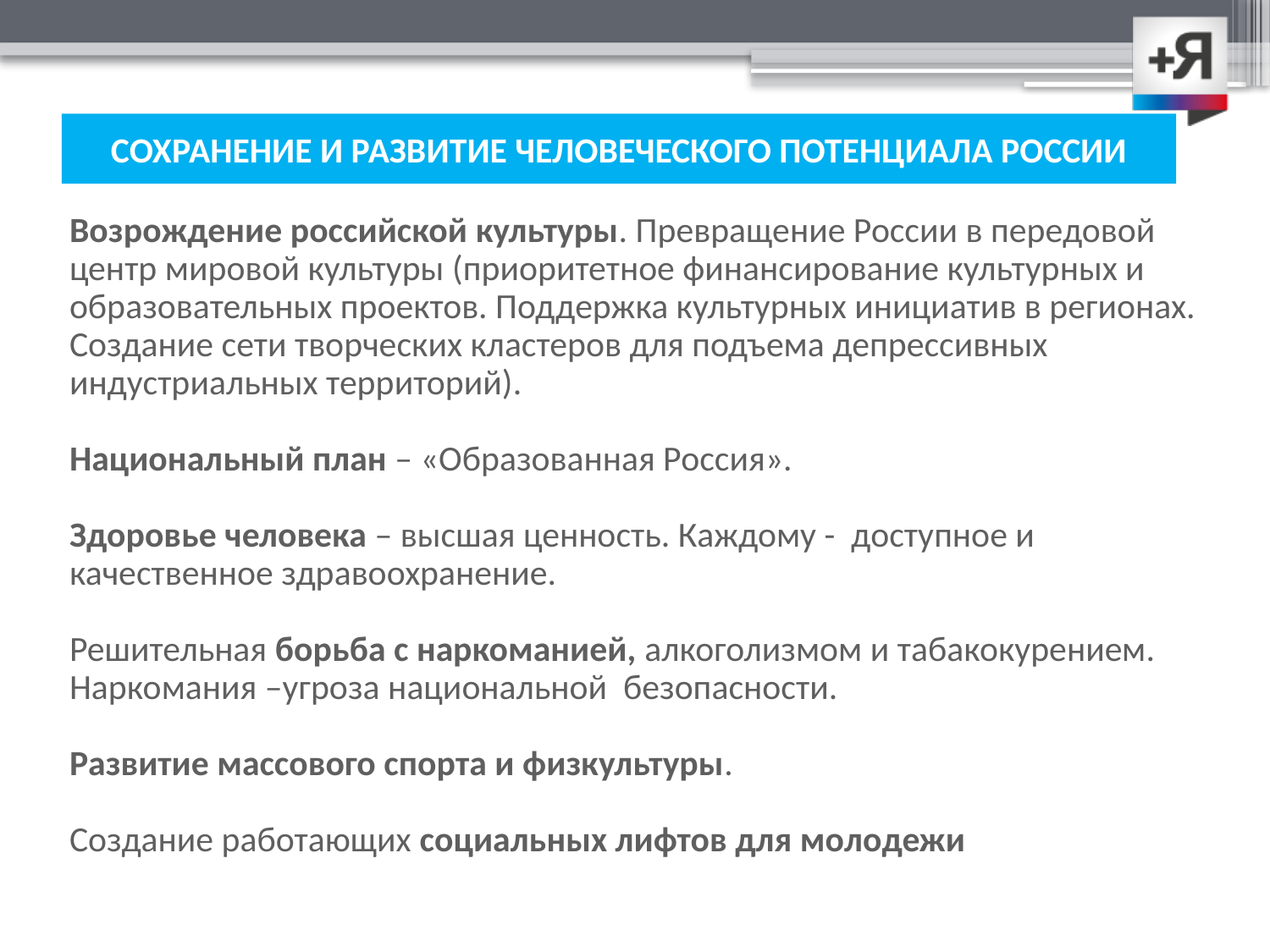

# СОХРАНЕНИЕ И РАЗВИТИЕ ЧЕЛОВЕЧЕСКОГО ПОТЕНЦИАЛА РОССИИ
Возрождение российской культуры. Превращение России в передовой центр мировой культуры (приоритетное финансирование культурных и образовательных проектов. Поддержка культурных инициатив в регионах. Создание сети творческих кластеров для подъема депрессивных индустриальных территорий).

Национальный план – «Образованная Россия».

Здоровье человека – высшая ценность. Каждому -  доступное и качественное здравоохранение.

Решительная борьба с наркоманией, алкоголизмом и табакокурением. Наркомания –угроза национальной  безопасности.

Развитие массового спорта и физкультуры.

Создание работающих социальных лифтов для молодежи